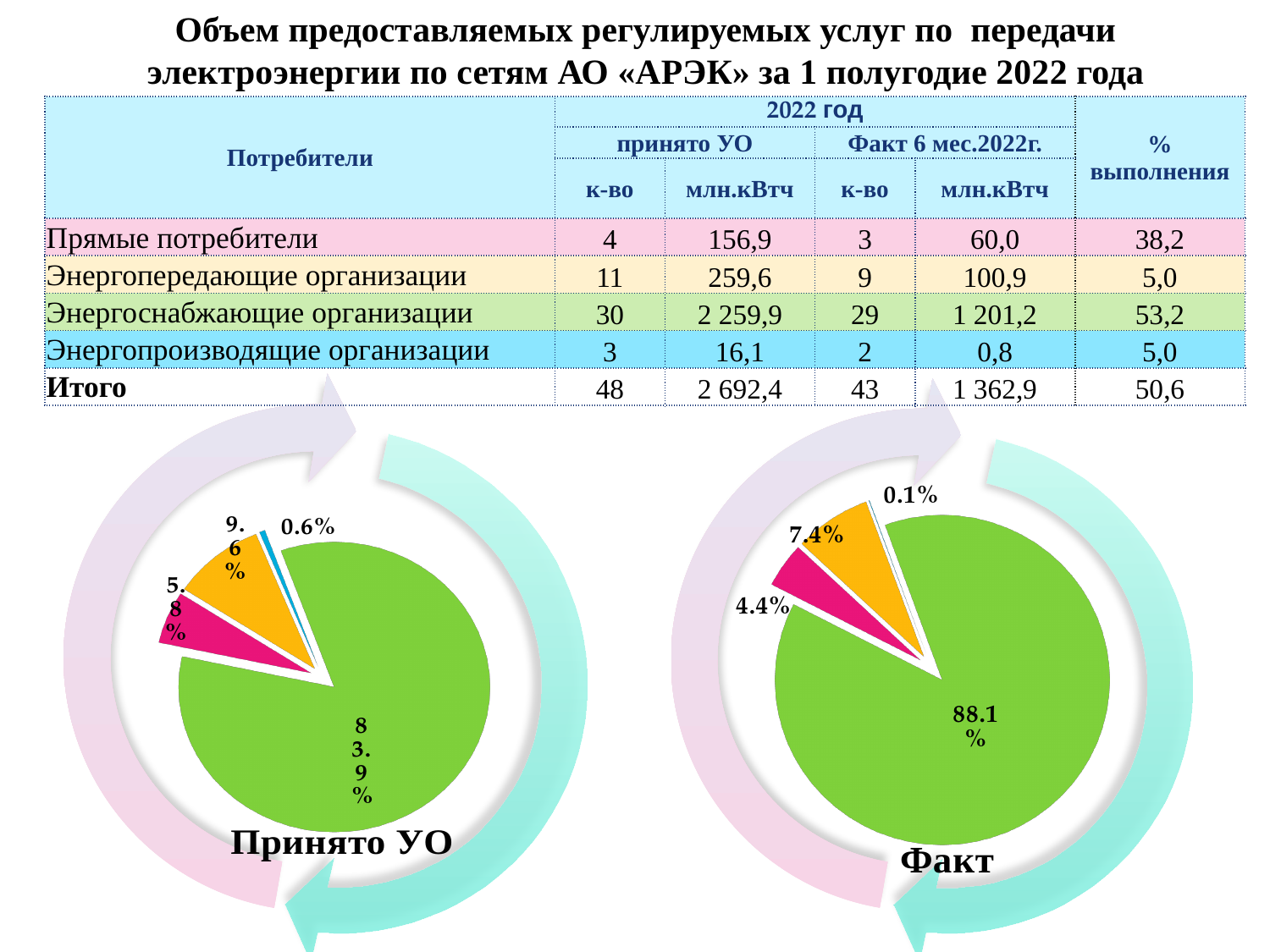

Объем предоставляемых регулируемых услуг по  передачи электроэнергии по сетям АО «АРЭК» за 1 полугодие 2022 года
| Потребители | 2022 год |  |  |  | % выполнения |
| --- | --- | --- | --- | --- | --- |
|  | принято УО |  | Факт 6 мес.2022г. |  |  |
|  | к-во | млн.кВтч | к-во | млн.кВтч |  |
| Прямые потребители | 4 | 156,9 | 3 | 60,0 | 38,2 |
| Энергопередающие организации | 11 | 259,6 | 9 | 100,9 | 5,0 |
| Энергоснабжающие организации | 30 | 2 259,9 | 29 | 1 201,2 | 53,2 |
| Энергопроизводящие организации | 3 | 16,1 | 2 | 0,8 | 5,0 |
| Итого | 48 | 2 692,4 | 43 | 1 362,9 | 50,6 |

[unsupported chart]

[unsupported chart]